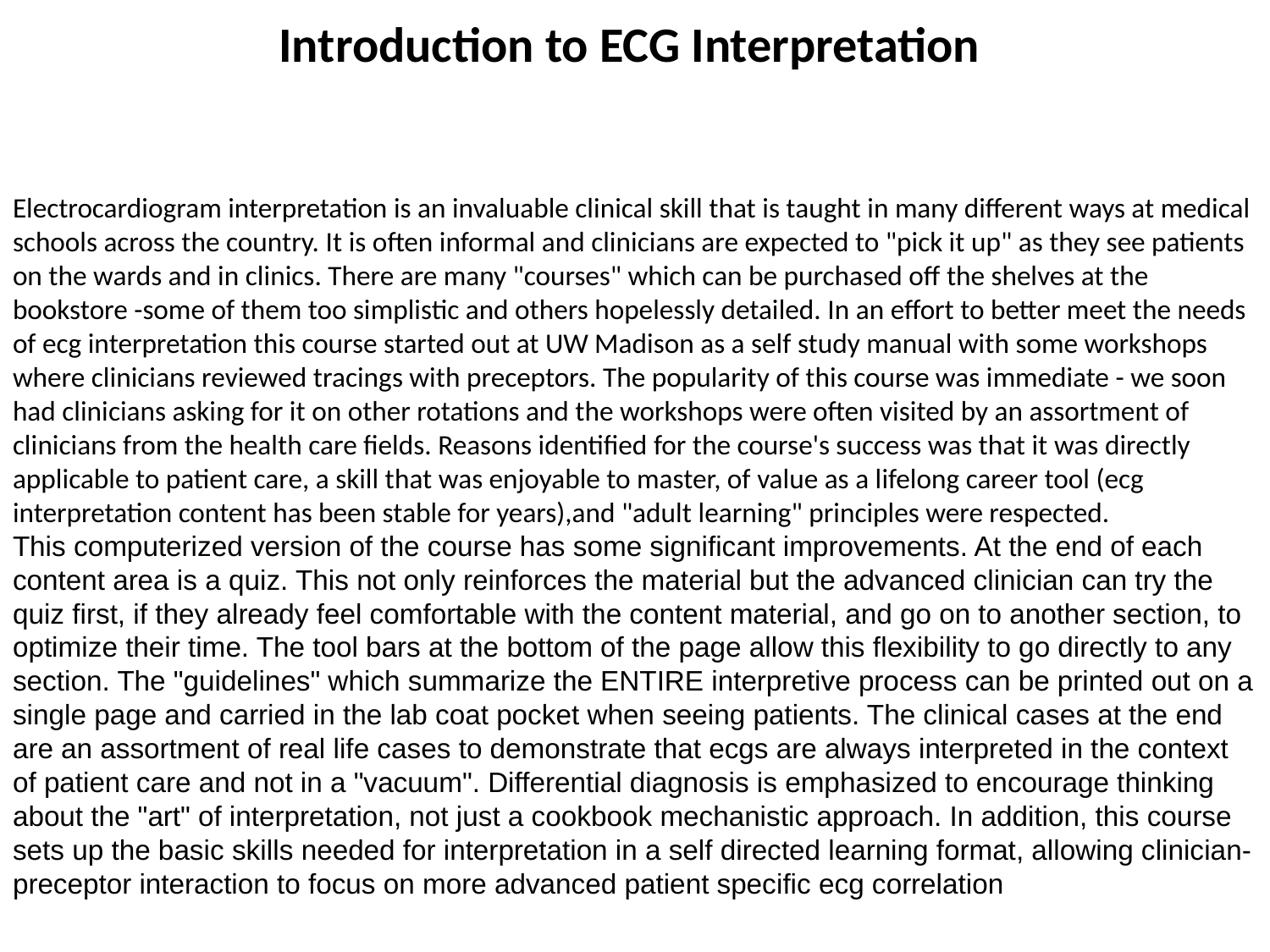

Introduction to ECG Interpretation

Electrocardiogram interpretation is an invaluable clinical skill that is taught in many different ways at medical schools across the country. It is often informal and clinicians are expected to "pick it up" as they see patients on the wards and in clinics. There are many "courses" which can be purchased off the shelves at the bookstore -some of them too simplistic and others hopelessly detailed. In an effort to better meet the needs of ecg interpretation this course started out at UW Madison as a self study manual with some workshops where clinicians reviewed tracings with preceptors. The popularity of this course was immediate - we soon had clinicians asking for it on other rotations and the workshops were often visited by an assortment of clinicians from the health care fields. Reasons identified for the course's success was that it was directly applicable to patient care, a skill that was enjoyable to master, of value as a lifelong career tool (ecg interpretation content has been stable for years),and "adult learning" principles were respected.
This computerized version of the course has some significant improvements. At the end of each content area is a quiz. This not only reinforces the material but the advanced clinician can try the quiz first, if they already feel comfortable with the content material, and go on to another section, to optimize their time. The tool bars at the bottom of the page allow this flexibility to go directly to any section. The "guidelines" which summarize the ENTIRE interpretive process can be printed out on a single page and carried in the lab coat pocket when seeing patients. The clinical cases at the end are an assortment of real life cases to demonstrate that ecgs are always interpreted in the context of patient care and not in a "vacuum". Differential diagnosis is emphasized to encourage thinking about the "art" of interpretation, not just a cookbook mechanistic approach. In addition, this course sets up the basic skills needed for interpretation in a self directed learning format, allowing clinician-preceptor interaction to focus on more advanced patient specific ecg correlation